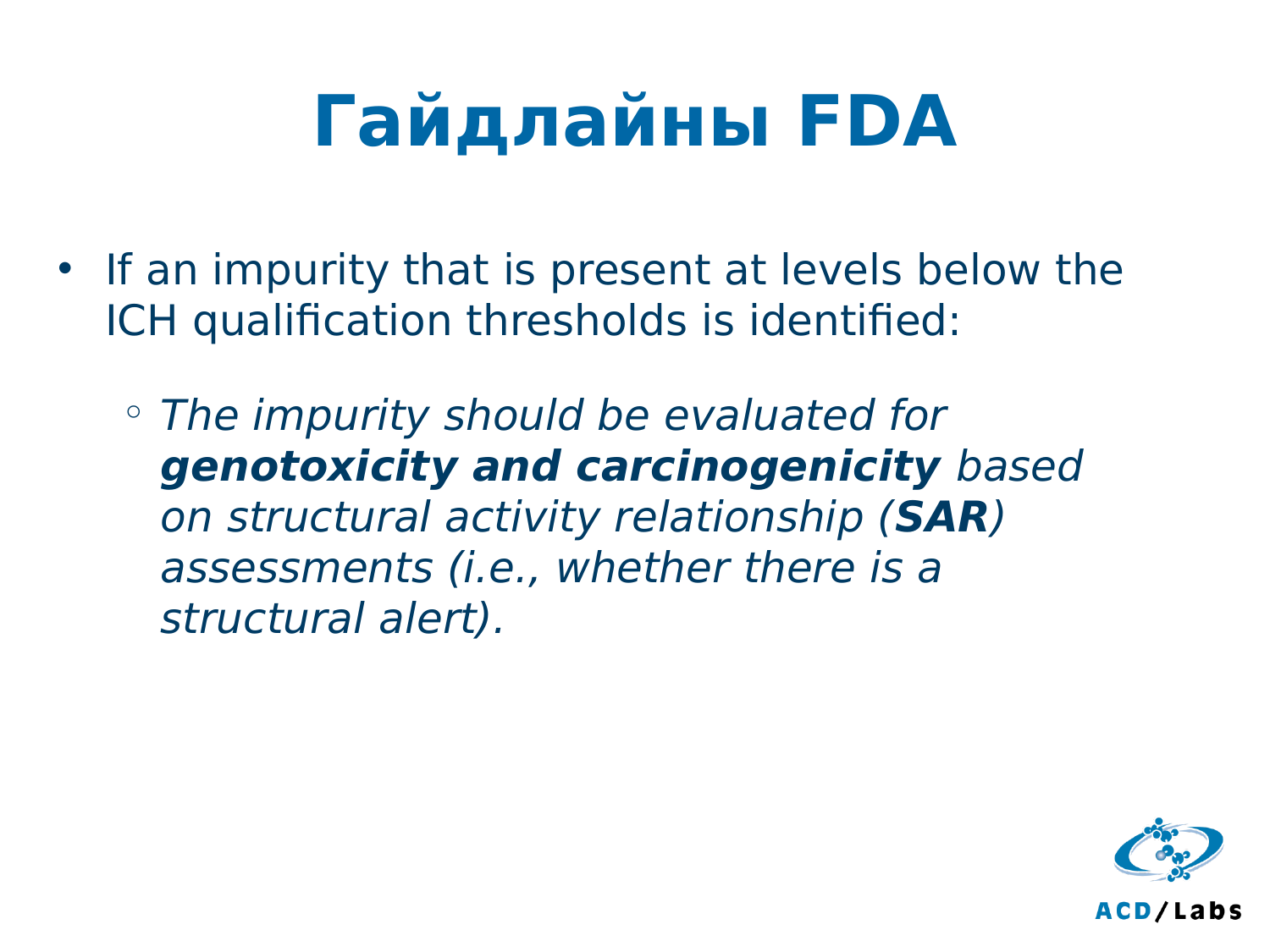

# Гайдлайны FDA
If an impurity that is present at levels below the ICH qualification thresholds is identified:
The impurity should be evaluated for genotoxicity and carcinogenicity based
on structural activity relationship (SAR) assessments (i.e., whether there is a structural alert).